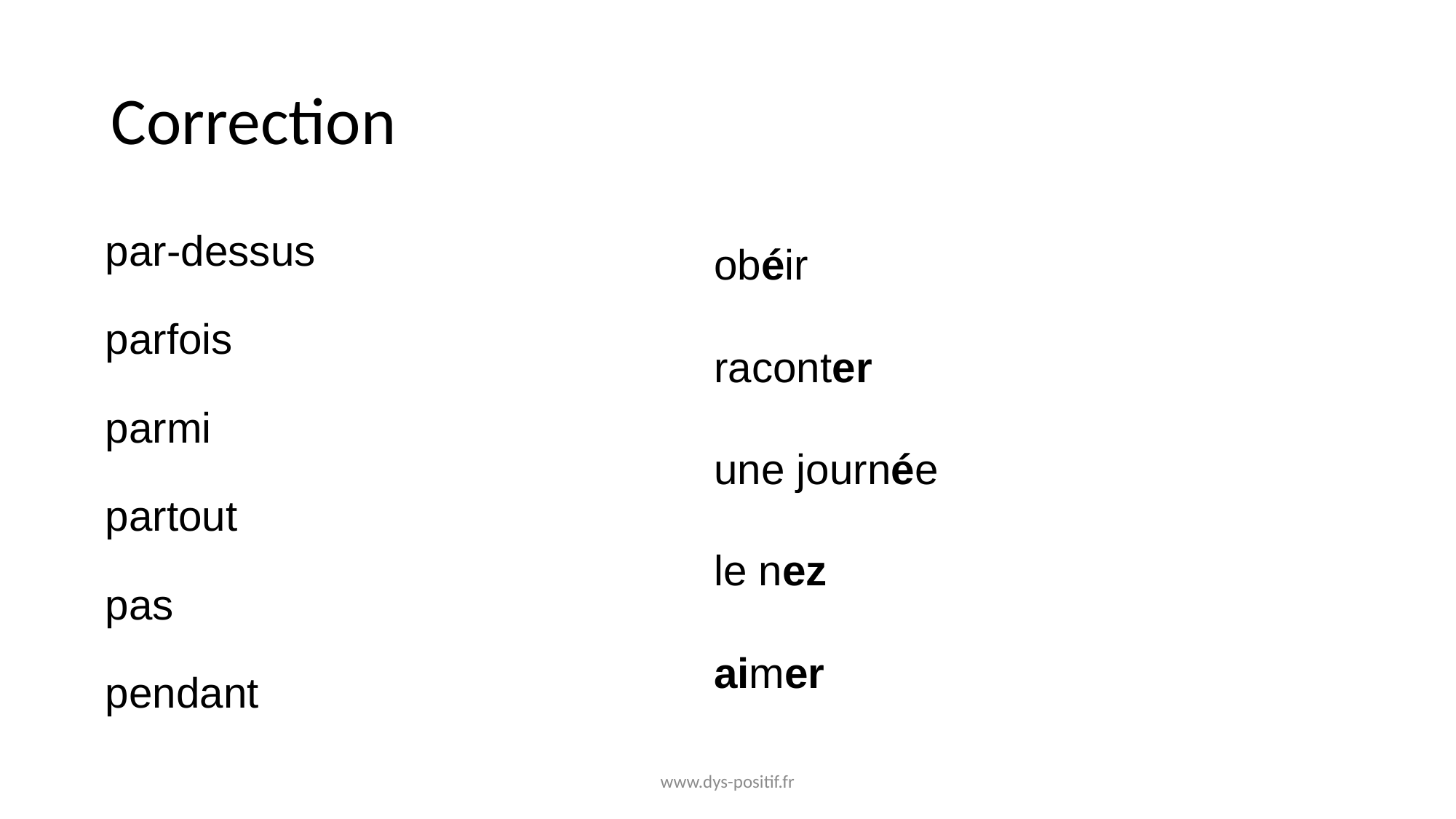

# Correction
obéir
raconter
une journée
le nez
aimer

par-dessus
parfois
parmi
partout
pas
pendant
www.dys-positif.fr